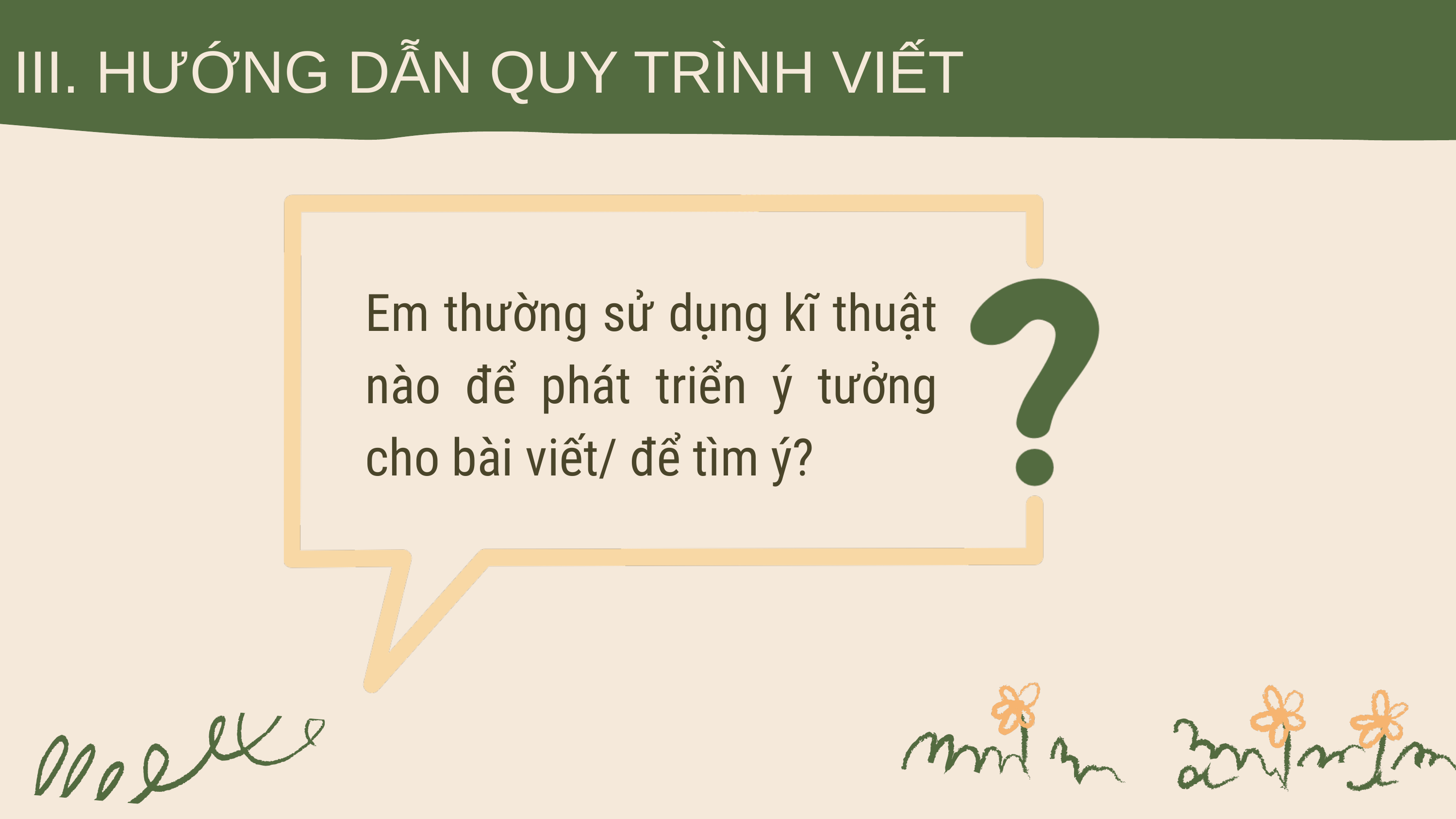

III. HƯỚNG DẪN QUY TRÌNH VIẾT

Em thường sử dụng kĩ thuật nào để phát triển ý tưởng cho bài viết/ để tìm ý?